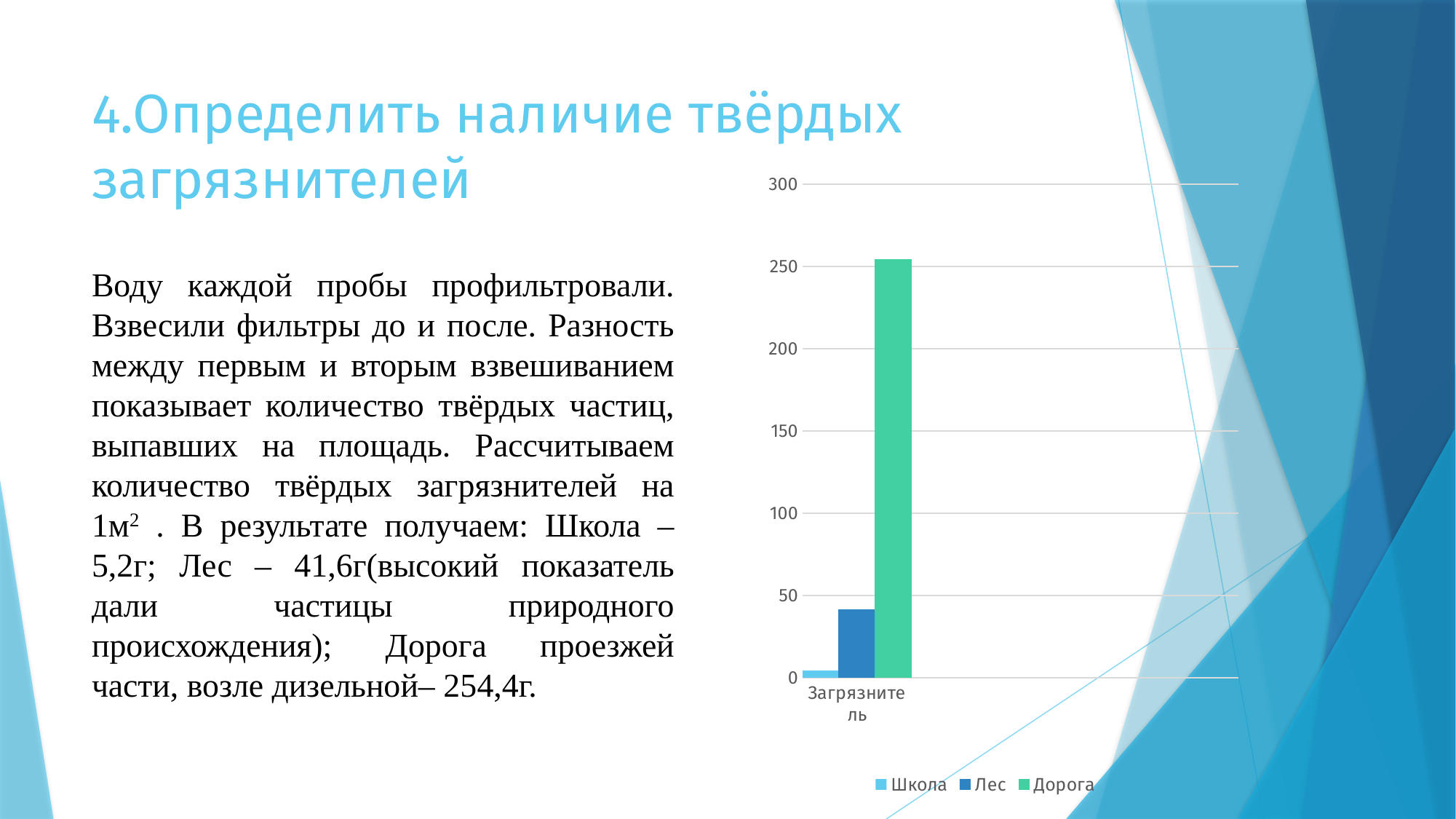

# 4.Определить наличие твёрдых загрязнителей

### Chart

| Category | Школа | Лес | Дорога |
|---|---|---|---|
| Загрязнитель | 4.3 | 41.6 | 254.4 |
Воду каждой пробы профильтровали. Взвесили фильтры до и после. Разность между первым и вторым взвешиванием показывает количество твёрдых частиц, выпавших на площадь. Рассчитываем количество твёрдых загрязнителей на 1м2 . В результате получаем: Школа – 5,2г; Лес – 41,6г(высокий показатель дали частицы природного происхождения); Дорога проезжей части, возле дизельной– 254,4г.